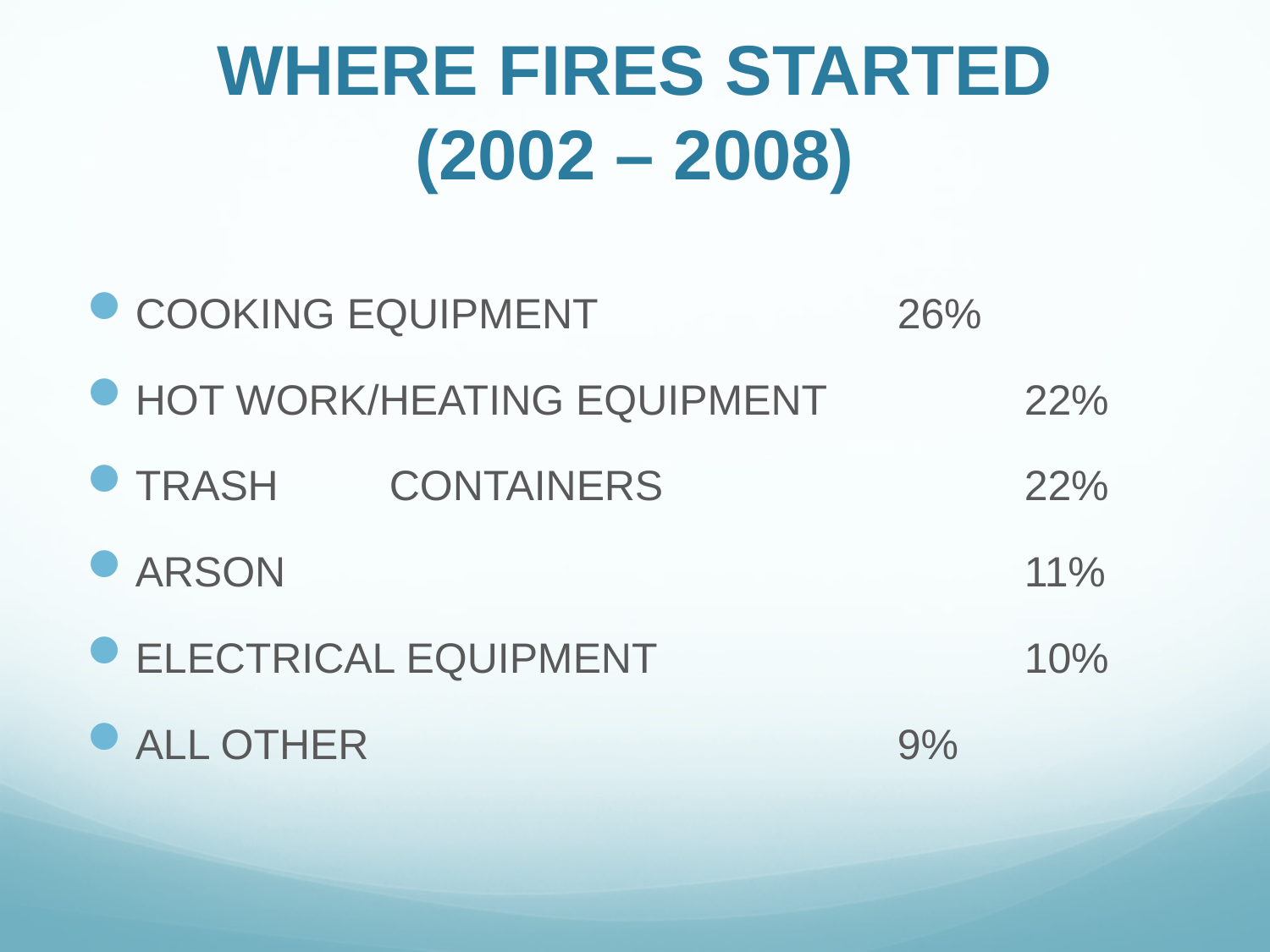

# WHERE FIRES STARTED (2002 – 2008)
COOKING EQUIPMENT			26%
HOT WORK/HEATING EQUIPMENT		22%
TRASH	CONTAINERS			22%
ARSON						11%
ELECTRICAL EQUIPMENT			10%
ALL OTHER					9%